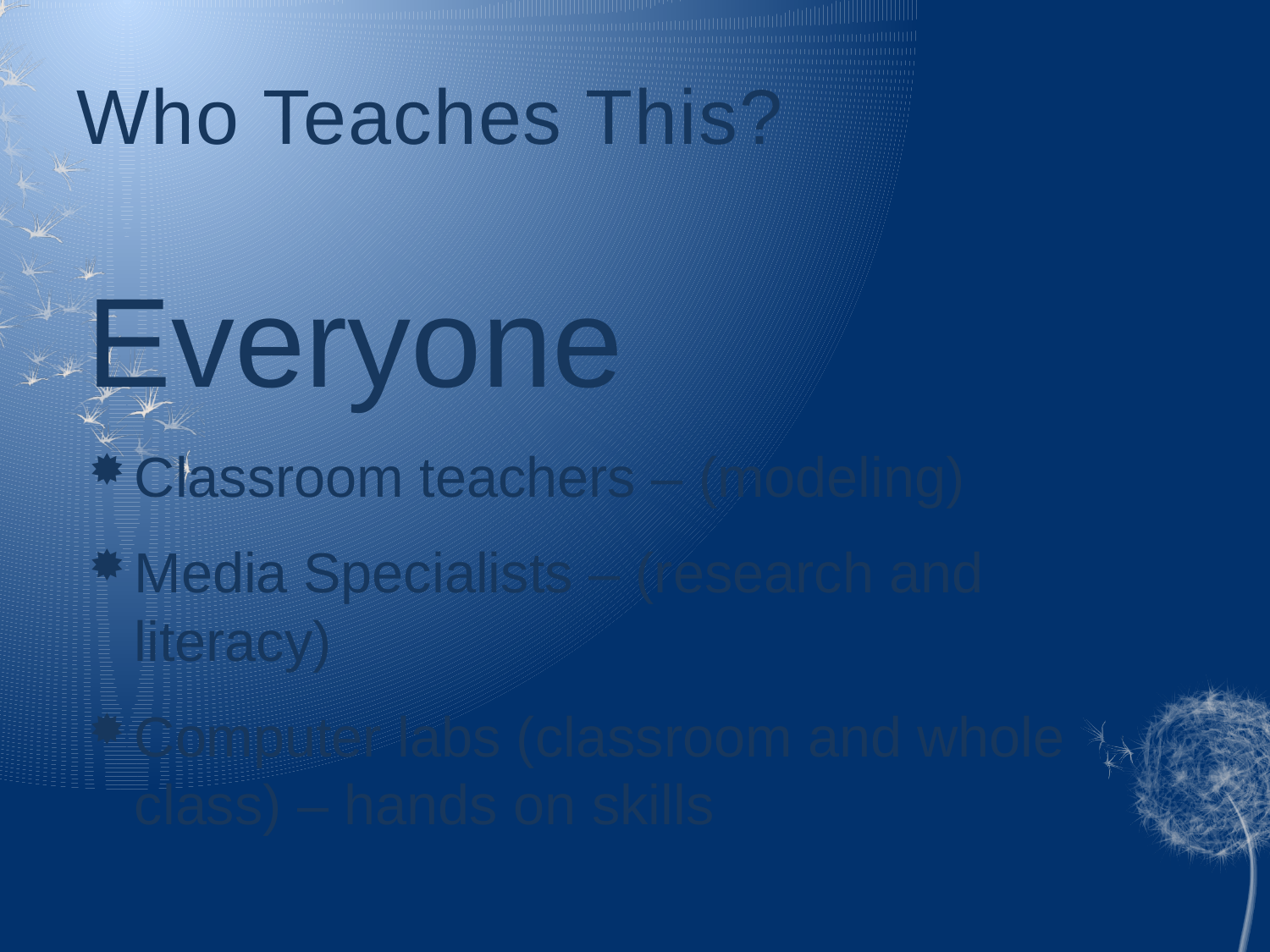

# Who Teaches This?
Everyone
Classroom teachers – (modeling)
Media Specialists – (research and literacy)
Computer labs (classroom and whole class) – hands on skills